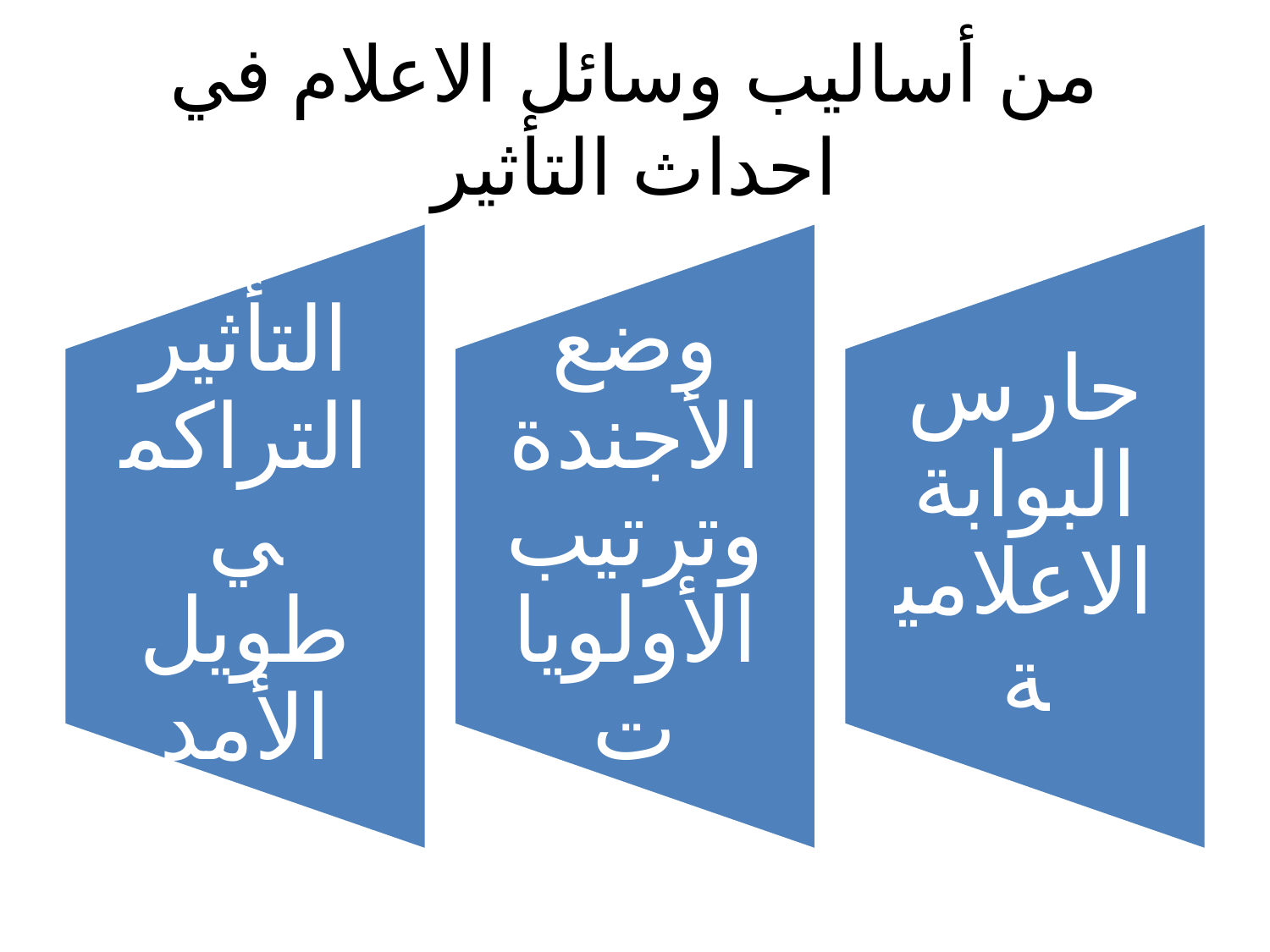

# من أساليب وسائل الاعلام في احداث التأثير
حارس البوابة الاعلامية
وضع الأجندة وترتيب الأولويات
التأثير التراكمي طويل الأمد